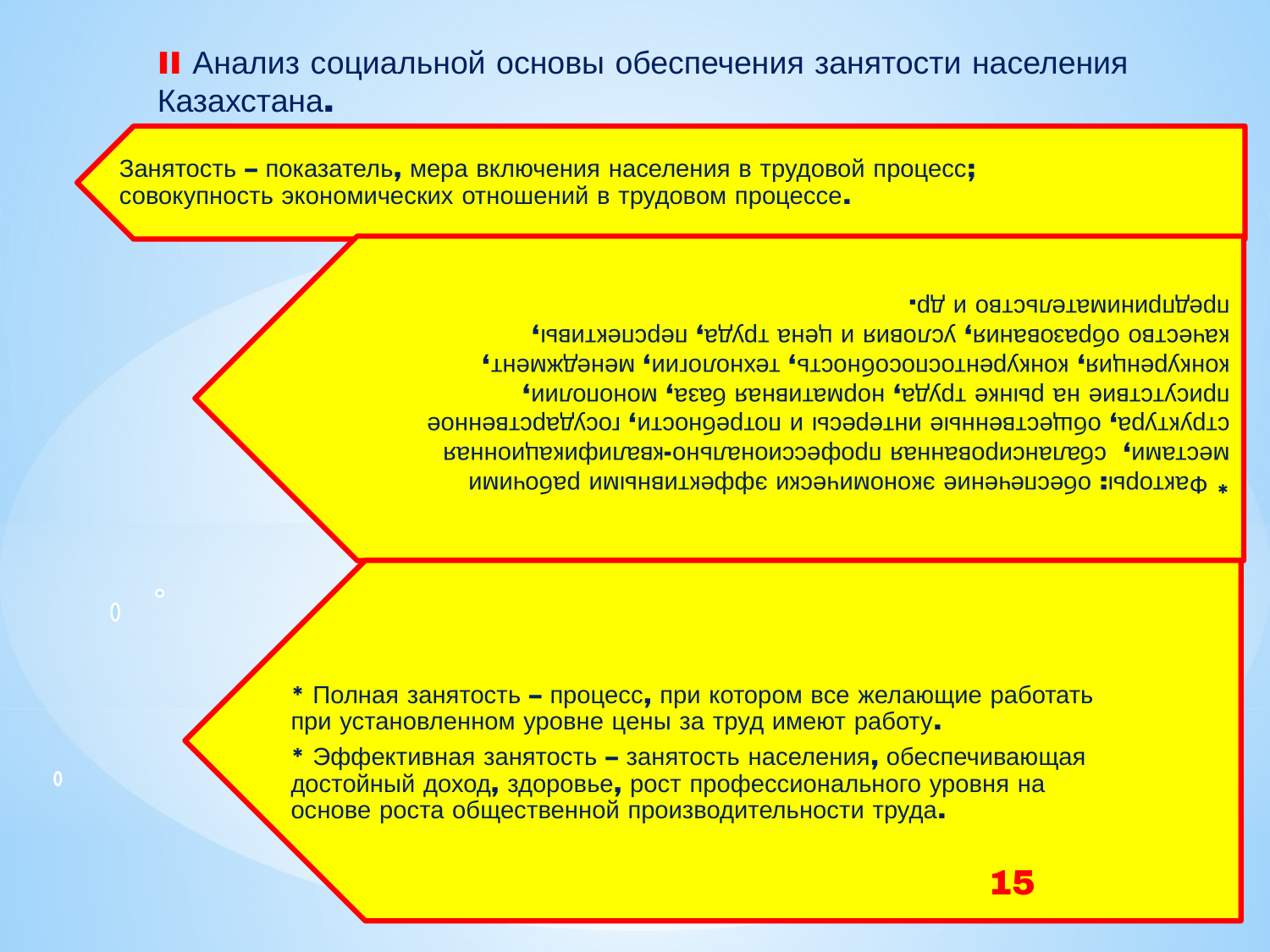

Занятость – показатель, мера включения населения в трудовой процесс; совокупность экономических отношений в трудовом процессе.
* Факторы: обеспечение экономически эффективными рабочими местами,  сбалансированная профессионально-квалификационная структура, общественные интересы и потребности, государственное присутствие на рынке труда, нормативная база, монополии, конкуренция, конкурентоспособность, технологии, менеджмент, качество образования, условия и цена труда, перспективы, предпринимательство и др.

* Полная занятость – процесс, при котором все желающие работать при установленном уровне цены за труд имеют работу.
* Эффективная занятость – занятость населения, обеспечивающая достойный доход, здоровье, рост профессионального уровня на основе роста общественной производительности труда.

II Анализ социальной основы обеспечения занятости населения Казахстана.
15